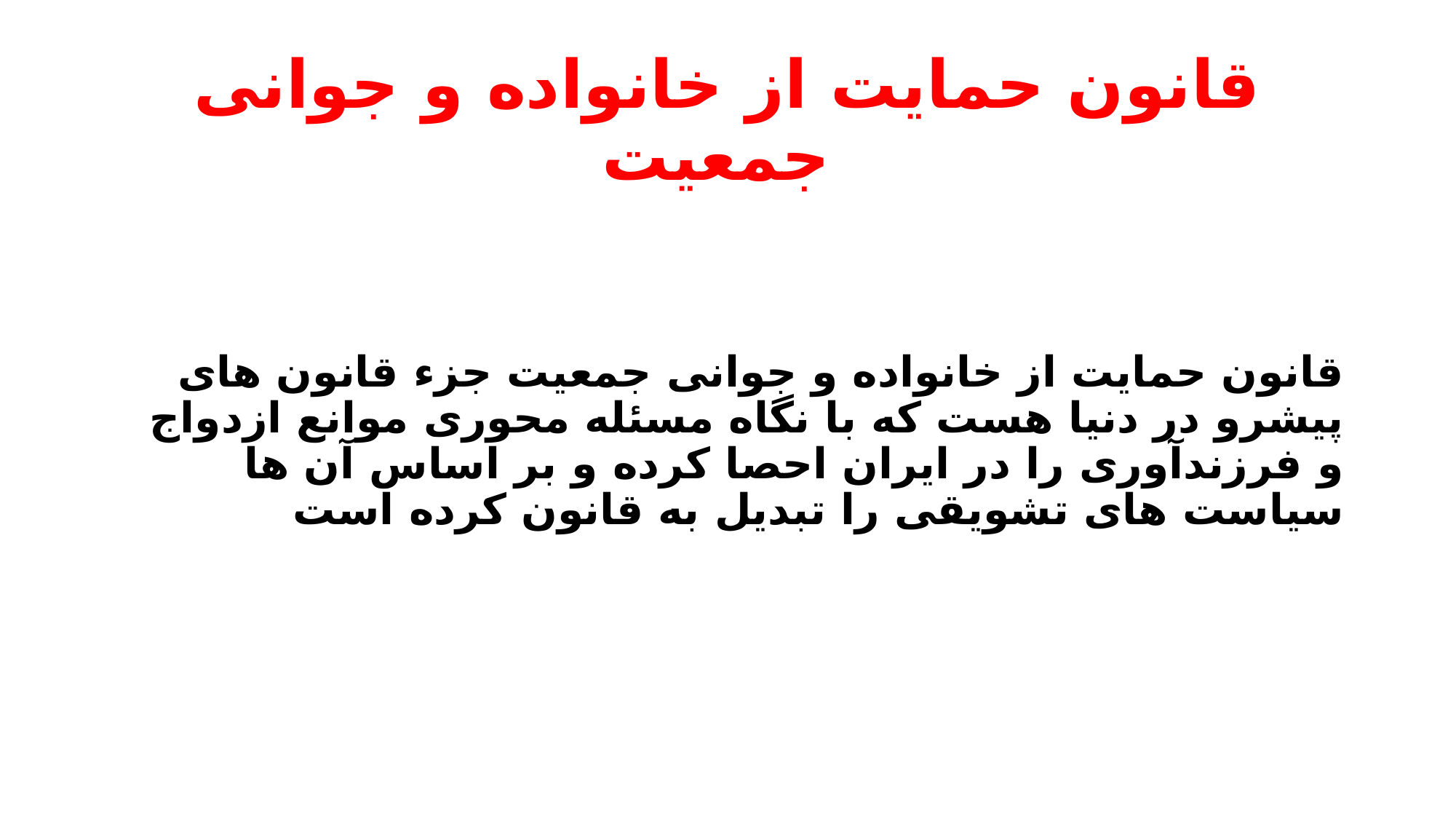

# قانون حمایت از خانواده و جوانی جمعیت

قانون حمایت از خانواده و جوانی جمعیت جزء قانون های پیشرو در دنیا هست که با نگاه مسئله محوری موانع ازدواج و فرزندآوری را در ایران احصا کرده و بر اساس آن ها سیاست های تشویقی را تبدیل به قانون کرده است